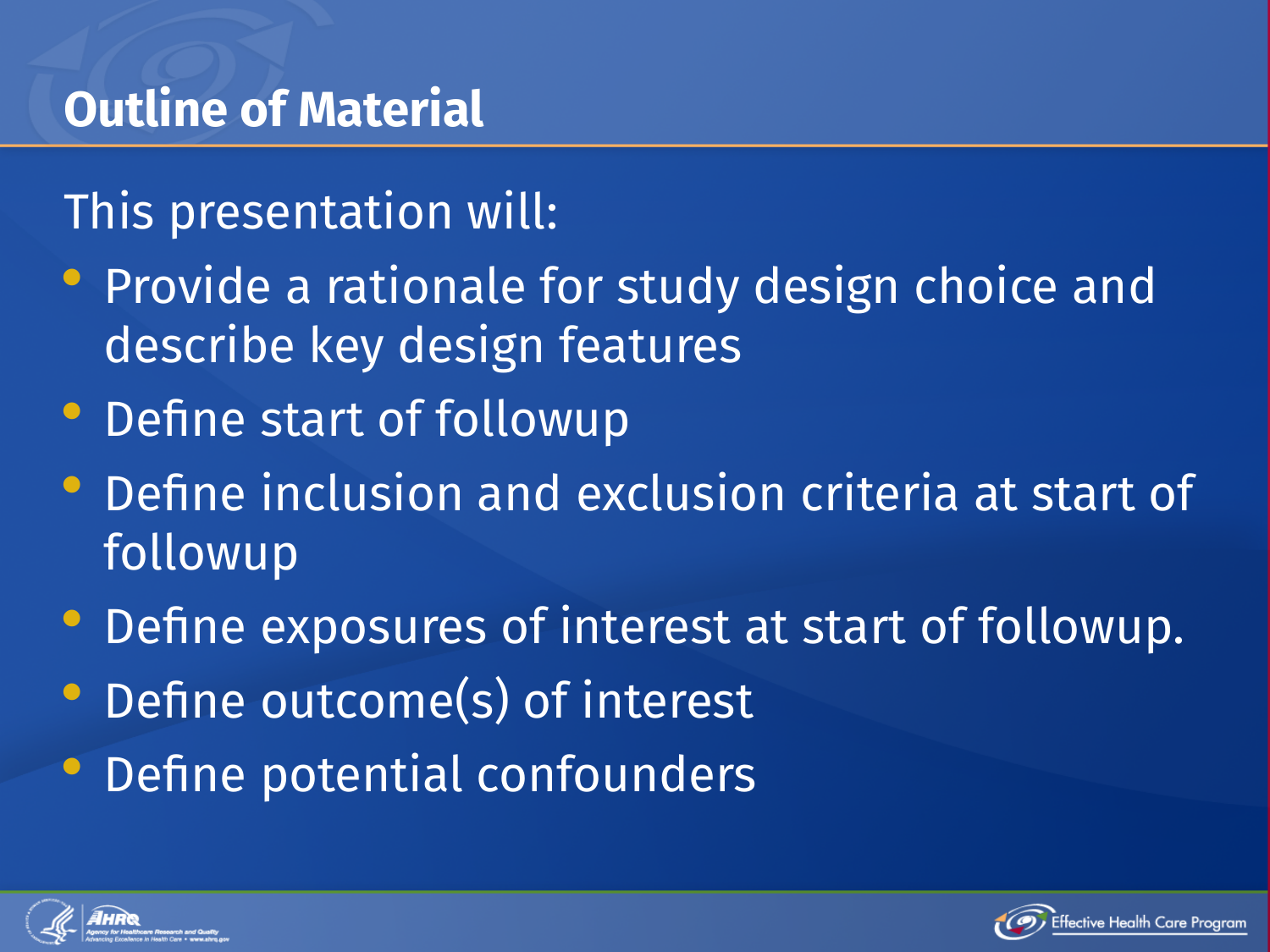

# Outline of Material
This presentation will:
Provide a rationale for study design choice and describe key design features
Define start of followup
Define inclusion and exclusion criteria at start of followup
Define exposures of interest at start of followup.
Define outcome(s) of interest
Define potential confounders